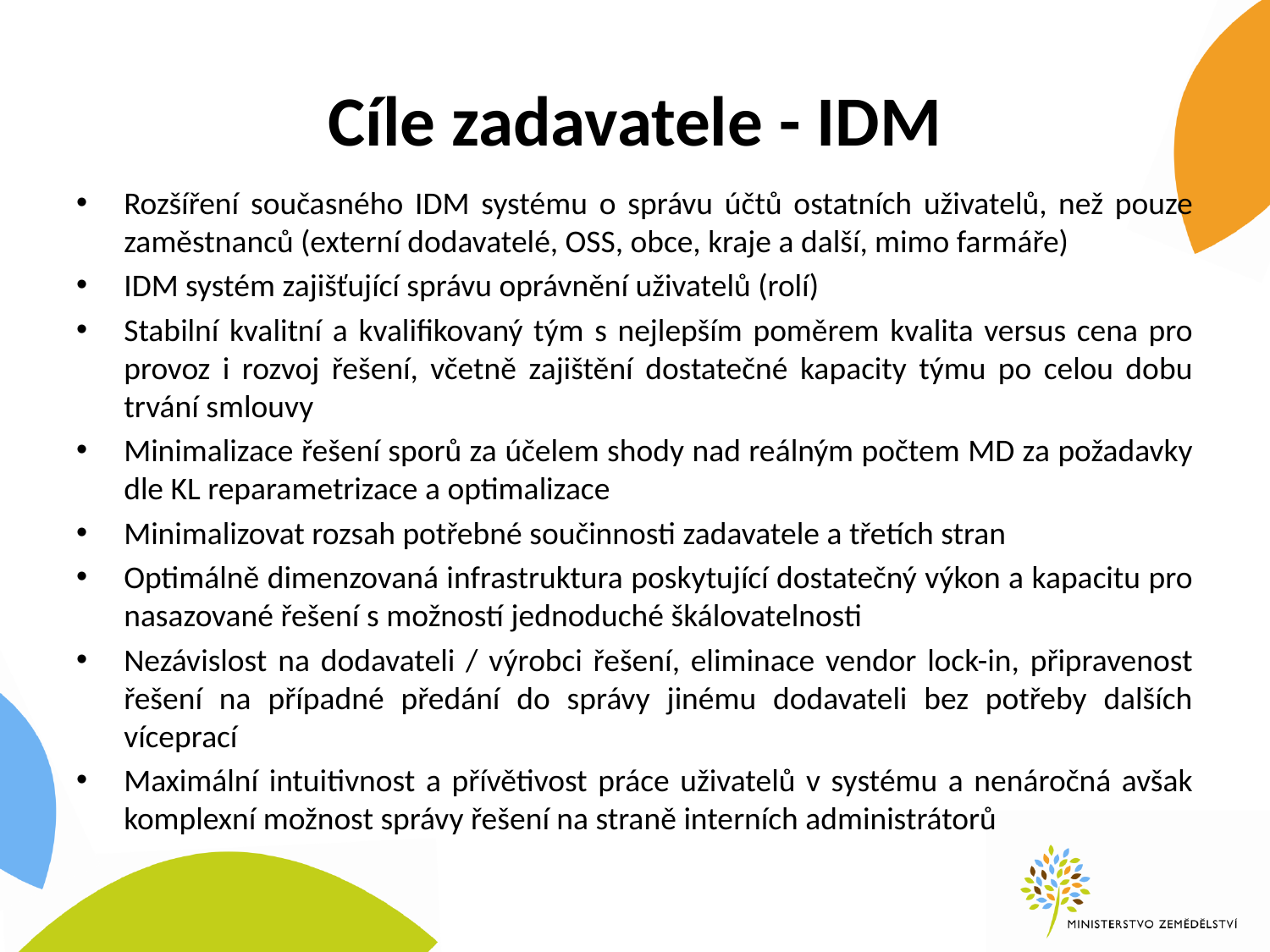

# Cíle zadavatele - IDM
Rozšíření současného IDM systému o správu účtů ostatních uživatelů, než pouze zaměstnanců (externí dodavatelé, OSS, obce, kraje a další, mimo farmáře)
IDM systém zajišťující správu oprávnění uživatelů (rolí)
Stabilní kvalitní a kvalifikovaný tým s nejlepším poměrem kvalita versus cena pro provoz i rozvoj řešení, včetně zajištění dostatečné kapacity týmu po celou dobu trvání smlouvy
Minimalizace řešení sporů za účelem shody nad reálným počtem MD za požadavky dle KL reparametrizace a optimalizace
Minimalizovat rozsah potřebné součinnosti zadavatele a třetích stran
Optimálně dimenzovaná infrastruktura poskytující dostatečný výkon a kapacitu pro nasazované řešení s možností jednoduché škálovatelnosti
Nezávislost na dodavateli / výrobci řešení, eliminace vendor lock-in, připravenost řešení na případné předání do správy jinému dodavateli bez potřeby dalších víceprací
Maximální intuitivnost a přívětivost práce uživatelů v systému a nenáročná avšak komplexní možnost správy řešení na straně interních administrátorů